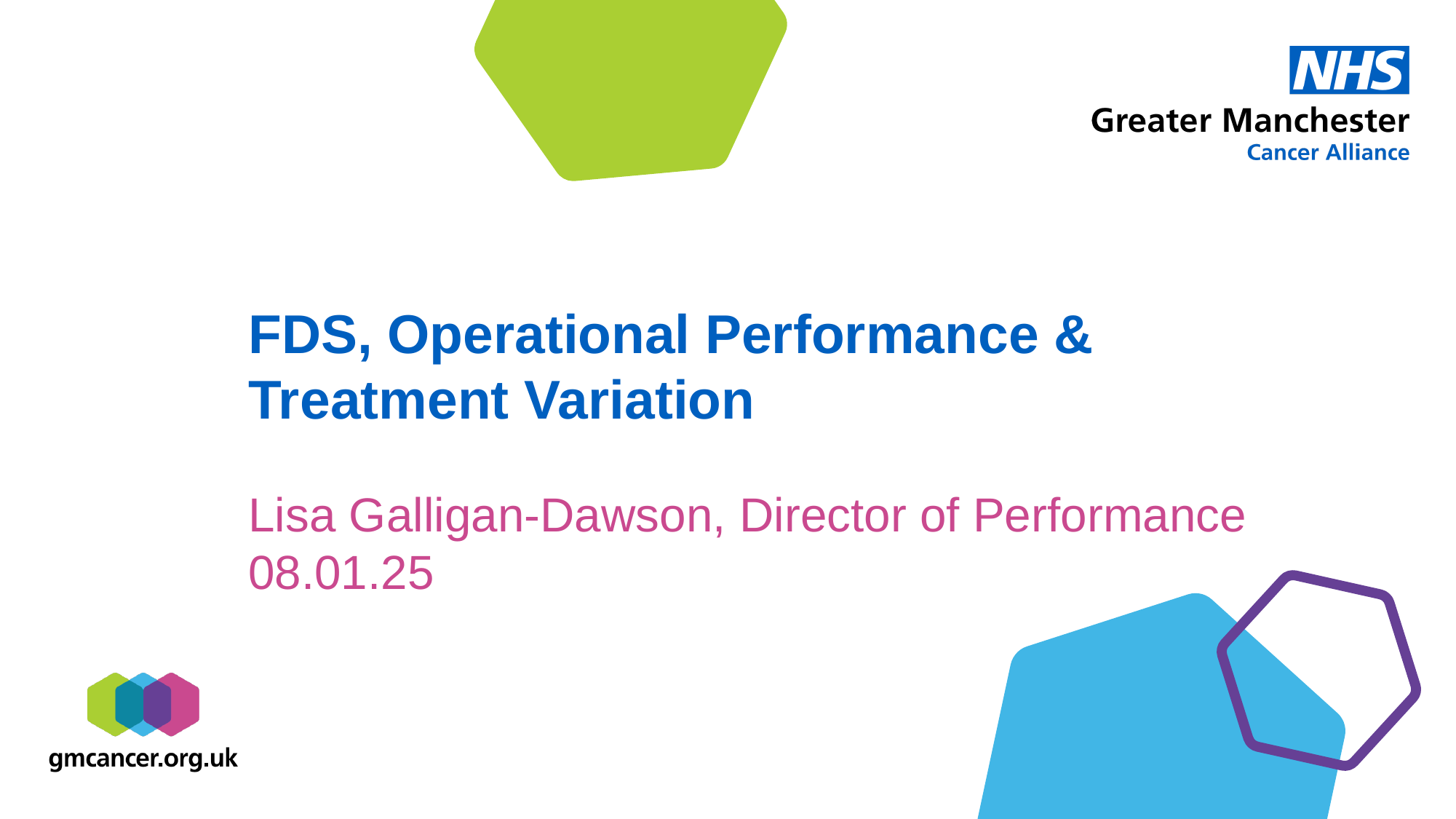

FDS, Operational Performance & Treatment Variation
Lisa Galligan-Dawson, Director of Performance
08.01.25